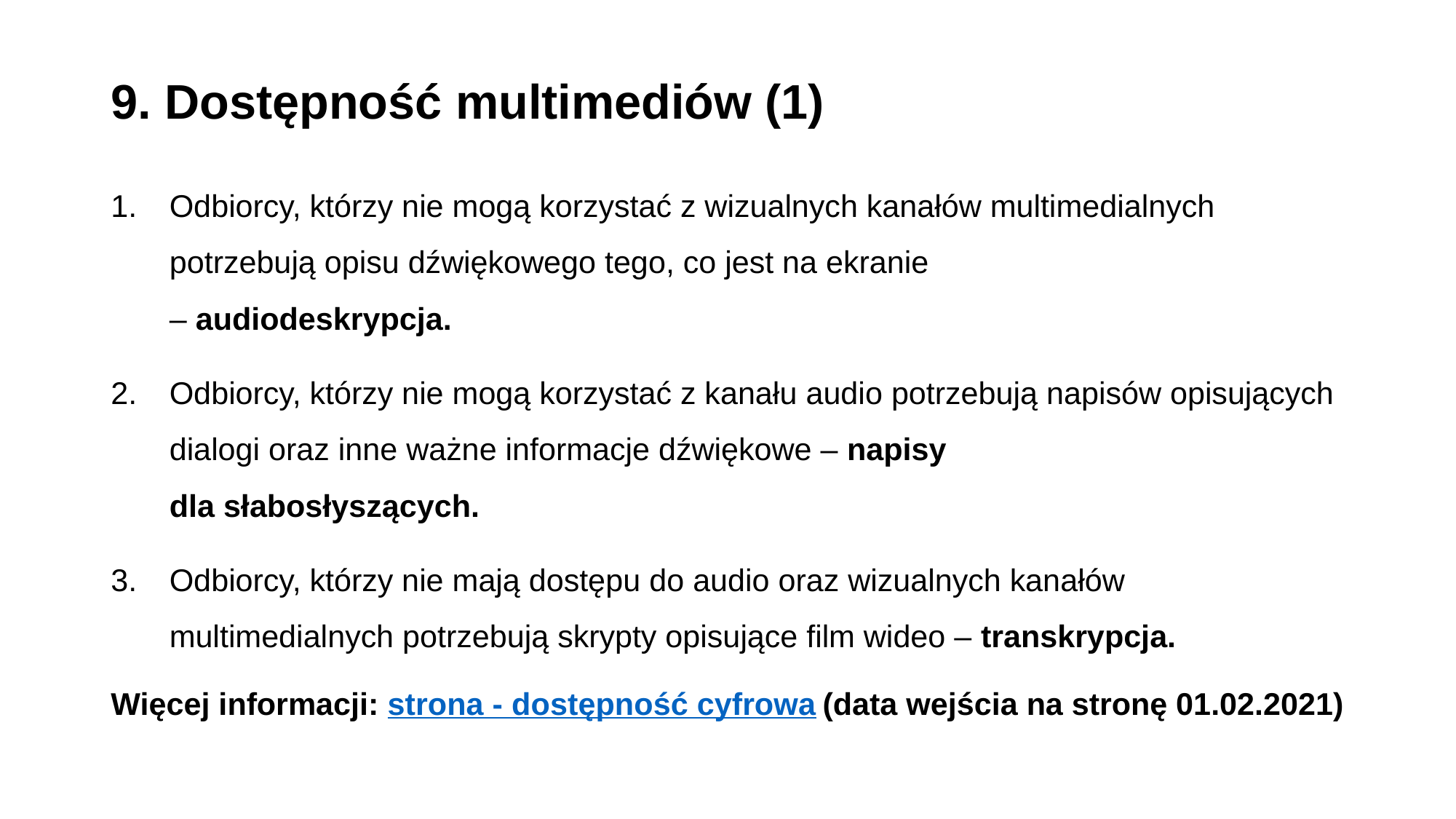

# 9. Dostępność multimediów (1)
Odbiorcy, którzy nie mogą korzystać z wizualnych kanałów multimedialnych potrzebują opisu dźwiękowego tego, co jest na ekranie
– audiodeskrypcja.
Odbiorcy, którzy nie mogą korzystać z kanału audio potrzebują napisów opisujących dialogi oraz inne ważne informacje dźwiękowe – napisy
dla słabosłyszących.
Odbiorcy, którzy nie mają dostępu do audio oraz wizualnych kanałów multimedialnych potrzebują skrypty opisujące film wideo – transkrypcja.
Więcej informacji: strona - dostępność cyfrowa (data wejścia na stronę 01.02.2021)